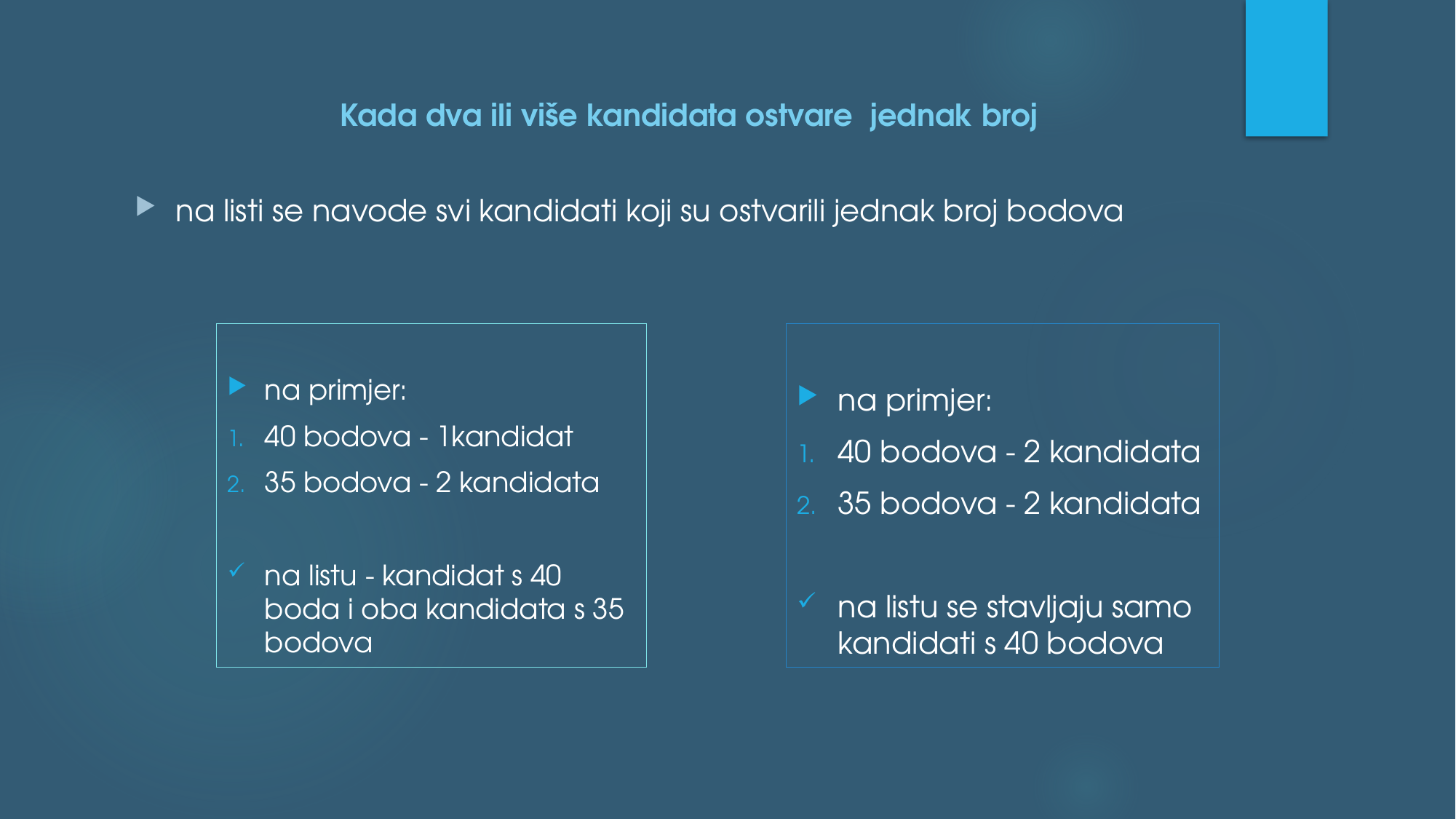

# Kada dva ili više kandidata ostvare  jednak broj
na listi se navode svi kandidati koji su ostvarili jednak broj bodova

na primjer:
40 bodova - 2 kandidata
35 bodova - 2 kandidata

na listu se stavljaju samo kandidati s 40 bodova

na primjer:
40 bodova - 1kandidat
35 bodova - 2 kandidata

na listu - kandidat s 40 boda i oba kandidata s 35 bodova